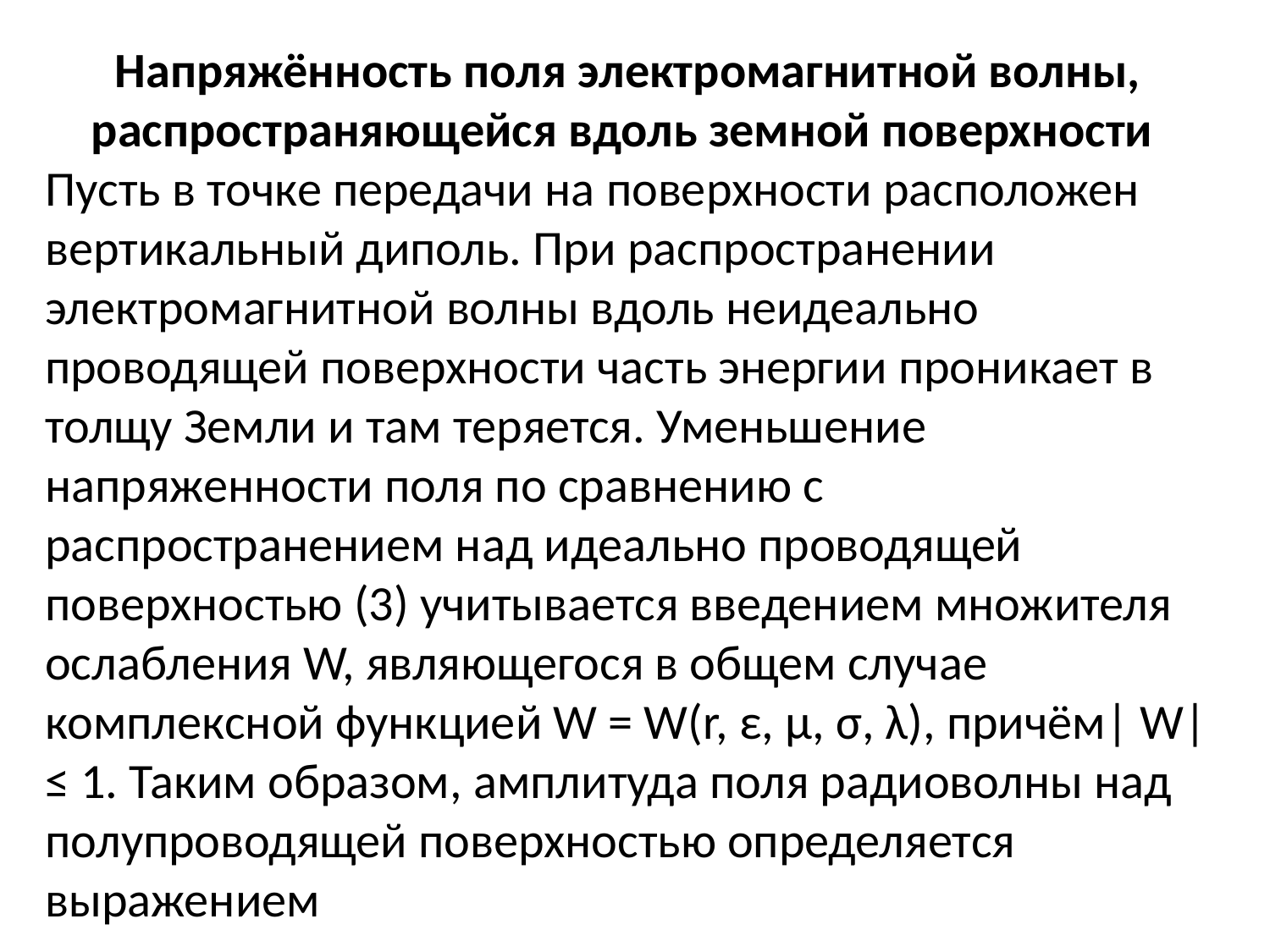

Напряжённость поля электромагнитной волны, распространяющейся вдоль земной поверхности
Пусть в точке передачи на поверхности расположен вертикальный диполь. При распространении электромагнитной волны вдоль неидеально проводящей поверхности часть энергии проникает в толщу Земли и там теряется. Уменьшение напряженности поля по сравнению с распространением над идеально проводящей поверхностью (3) учитывается введением множителя ослабления W, являющегося в общем случае комплексной функцией W = W(r, ε, μ, σ, λ), причём| W|≤ 1. Таким образом, амплитуда поля радиоволны над полупроводящей поверхностью определяется выражением